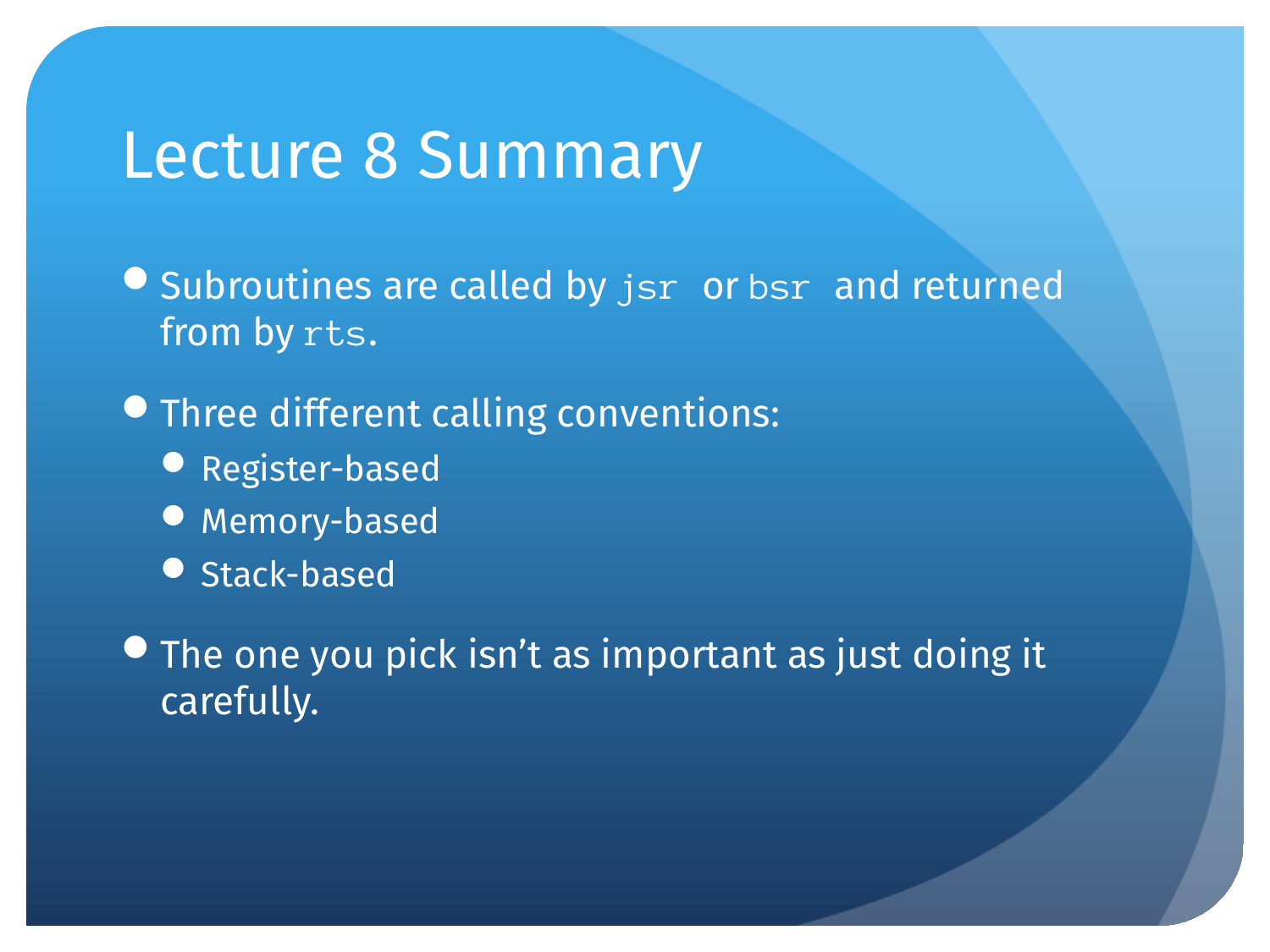

# Lecture 8 Summary
Subroutines are called by jsr or bsr and returned from by rts.
Three different calling conventions:
Register-based
Memory-based
Stack-based
The one you pick isn’t as important as just doing it carefully.